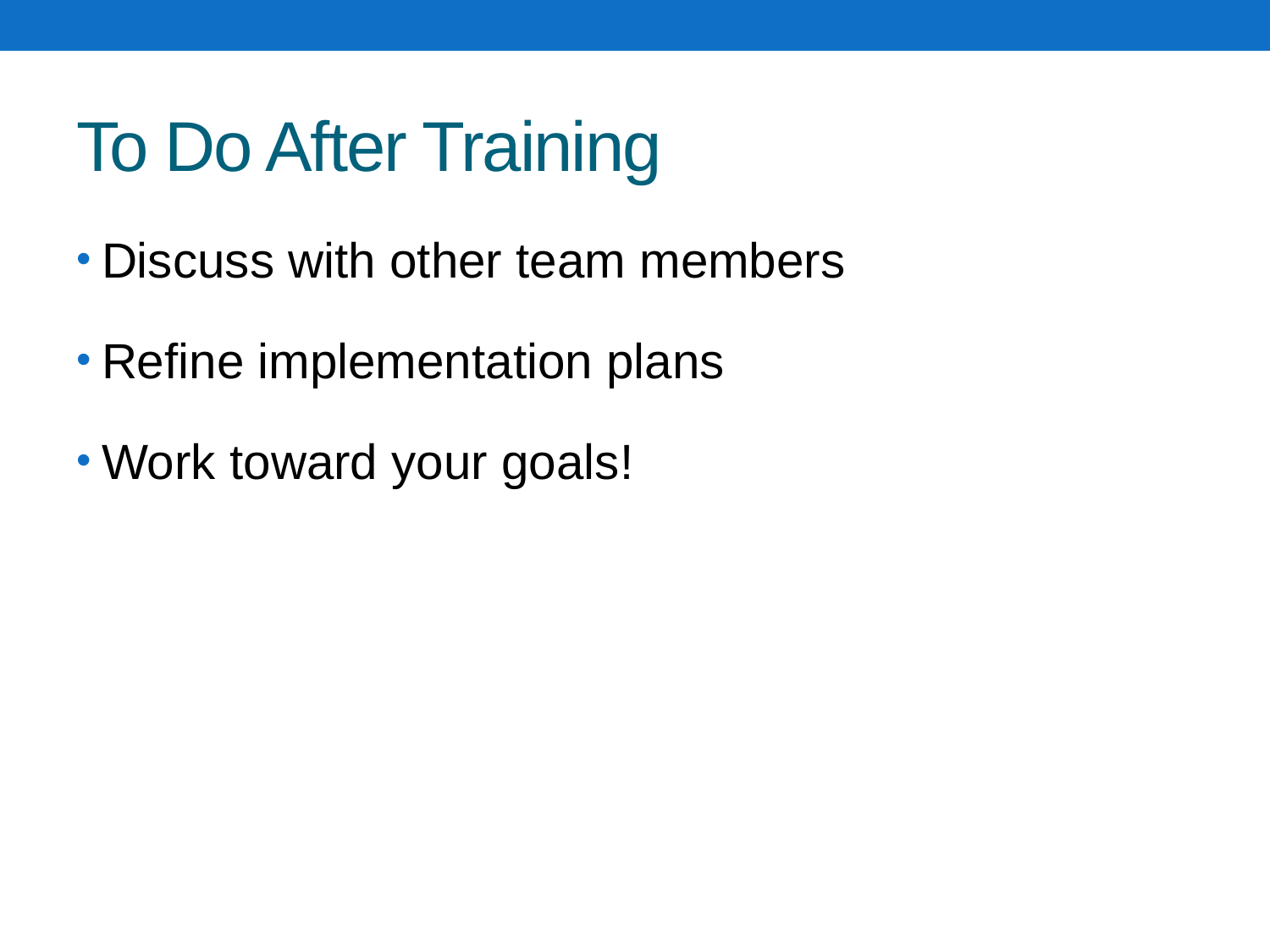

# To Do After Training
Discuss with other team members
Refine implementation plans
Work toward your goals!